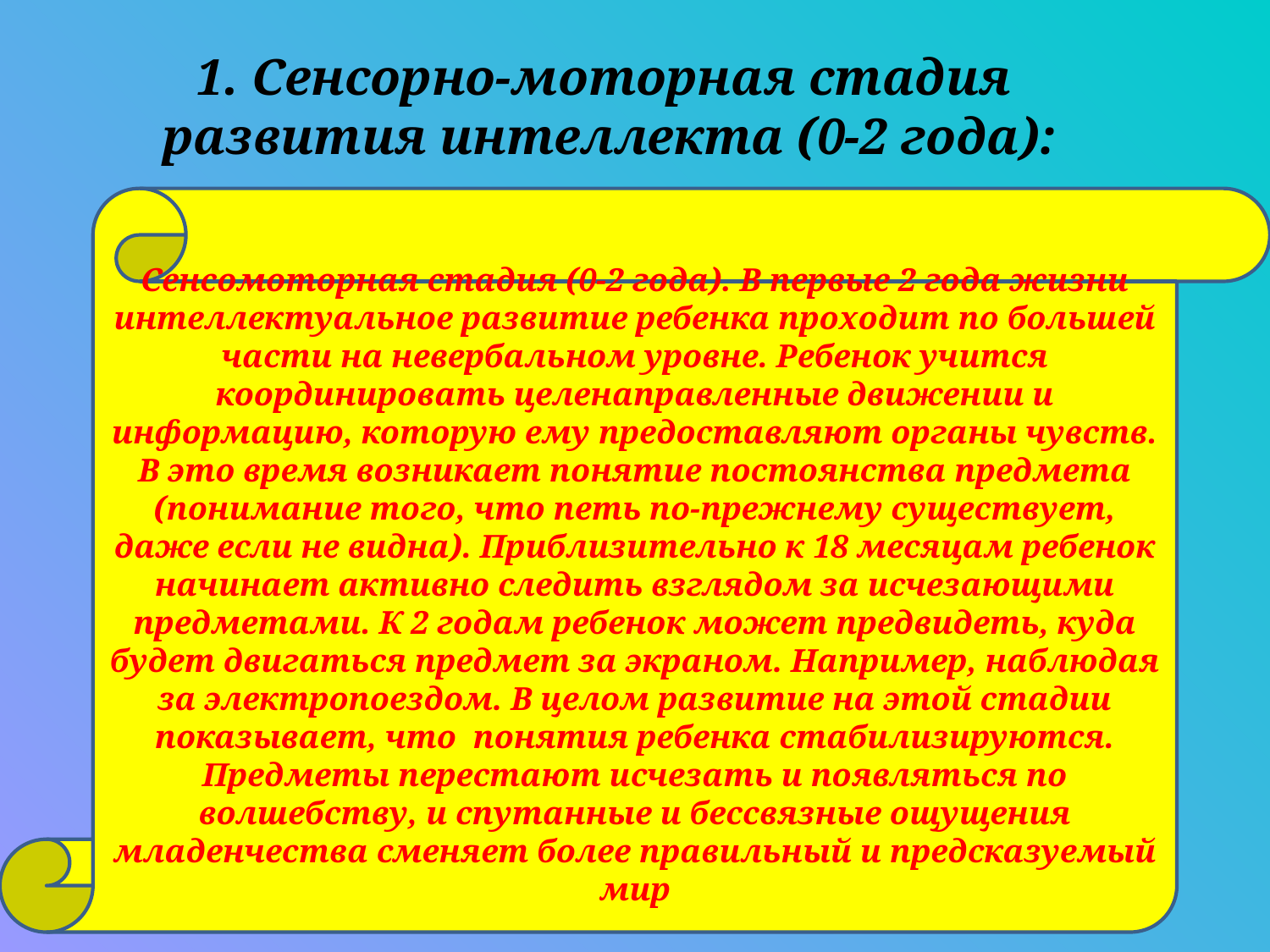

1. Сенсорно-моторная стадия
развития интеллекта (0-2 года):
Сенсомоторная стадия (0-2 года). В первые 2 года жизни интеллектуальное развитие ребенка проходит по большей части на невербальном уровне. Ребенок учится координировать целенаправленные движении и информацию, которую ему предоставляют органы чувств. В это время возникает понятие постоянства предмета (понимание того, что петь по-прежнему существует, даже если не видна). Приблизительно к 18 месяцам ребенок начинает активно следить взглядом за исчезающими предметами. К 2 годам ребенок может предвидеть, куда будет двигаться предмет за экраном. Например, наблюдая за электропоездом. В целом развитие на этой стадии показывает, что  понятия ребенка стабилизируются. Предметы перестают исчезать и появляться по волшебству, и спутанные и бессвязные ощущения младенчества сменяет более правильный и предсказуемый мир